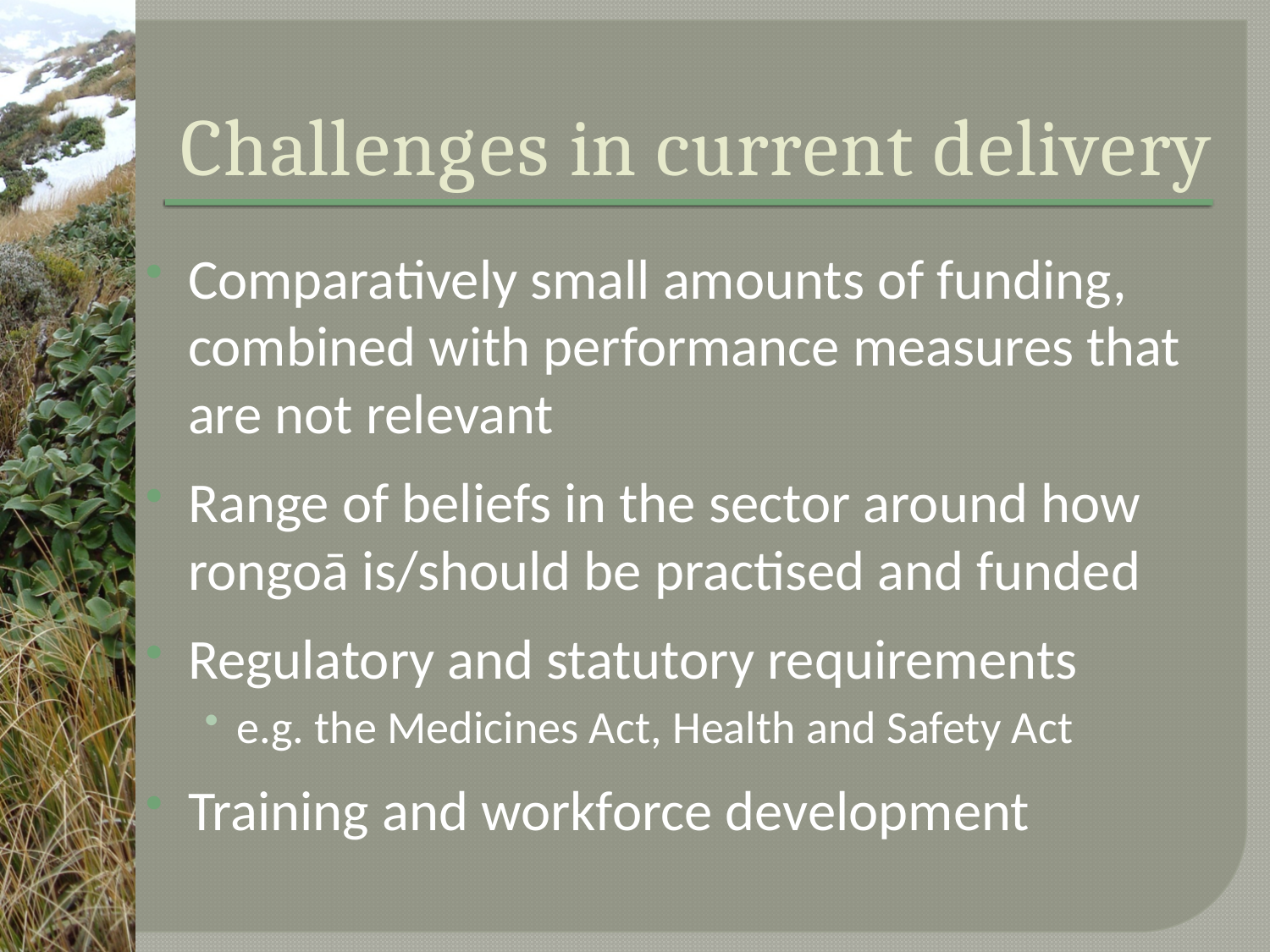

# Challenges in current delivery
Comparatively small amounts of funding, combined with performance measures that are not relevant

Range of beliefs in the sector around how rongoā is/should be practised and funded

Regulatory and statutory requirements
e.g. the Medicines Act, Health and Safety Act

Training and workforce development